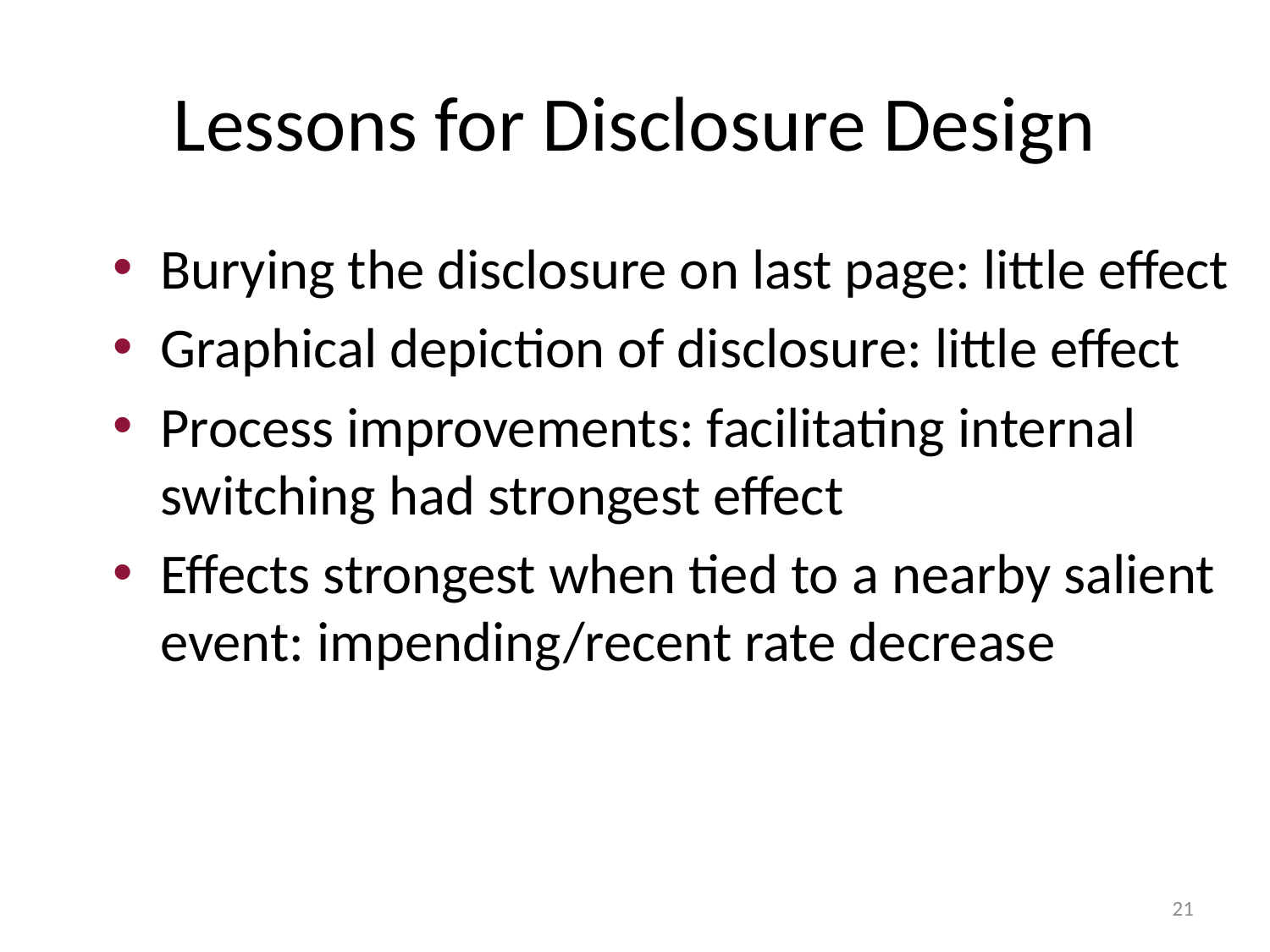

# Lessons for Disclosure Design
Burying the disclosure on last page: little effect
Graphical depiction of disclosure: little effect
Process improvements: facilitating internal switching had strongest effect
Effects strongest when tied to a nearby salient event: impending/recent rate decrease

21